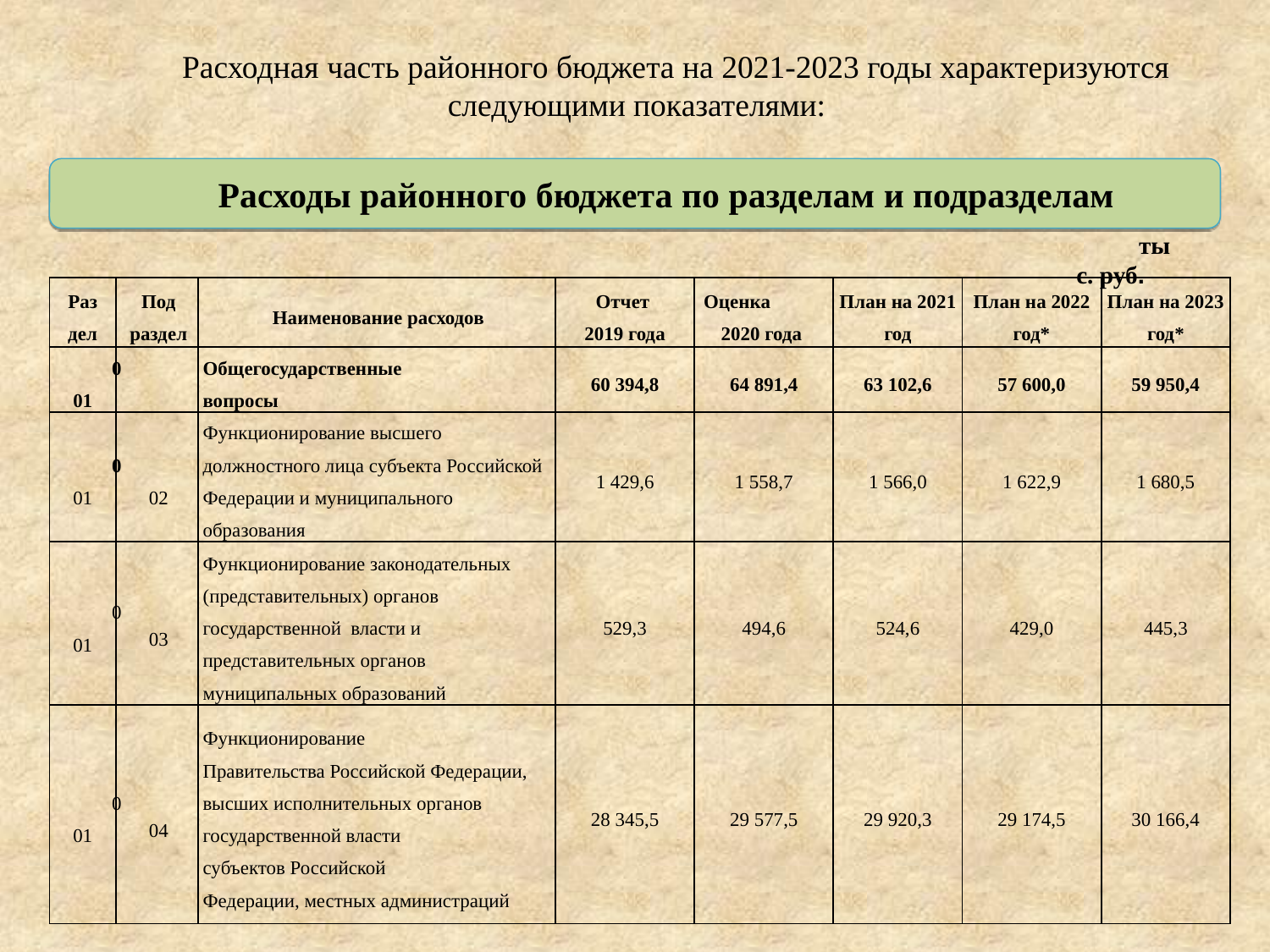

Расходная часть районного бюджета на 2021-2023 годы характеризуются следующими показателями:
Расходы районного бюджета по разделам и подразделам
тыс. руб.
| Раз дел | Под раздел | Наименование расходов | Отчет 2019 года | Оценка 2020 года | План на 2021 год | План на 2022 год\* | План на 2023 год\* |
| --- | --- | --- | --- | --- | --- | --- | --- |
| 001 |  | Общегосударственные вопросы | 60 394,8 | 64 891,4 | 63 102,6 | 57 600,0 | 59 950,4 |
| 001 | 02 | Функционирование высшего должностного лица субъекта Российской Федерации и муниципального образования | 1 429,6 | 1 558,7 | 1 566,0 | 1 622,9 | 1 680,5 |
| 001 | 03 | Функционирование законодательных (представительных) органов государственной власти и представительных органов муниципальных образований | 529,3 | 494,6 | 524,6 | 429,0 | 445,3 |
| 001 | 04 | Функционирование Правительства Российской Федерации, высших исполнительных органов государственной власти субъектов Российской Федерации, местных администраций | 28 345,5 | 29 577,5 | 29 920,3 | 29 174,5 | 30 166,4 |